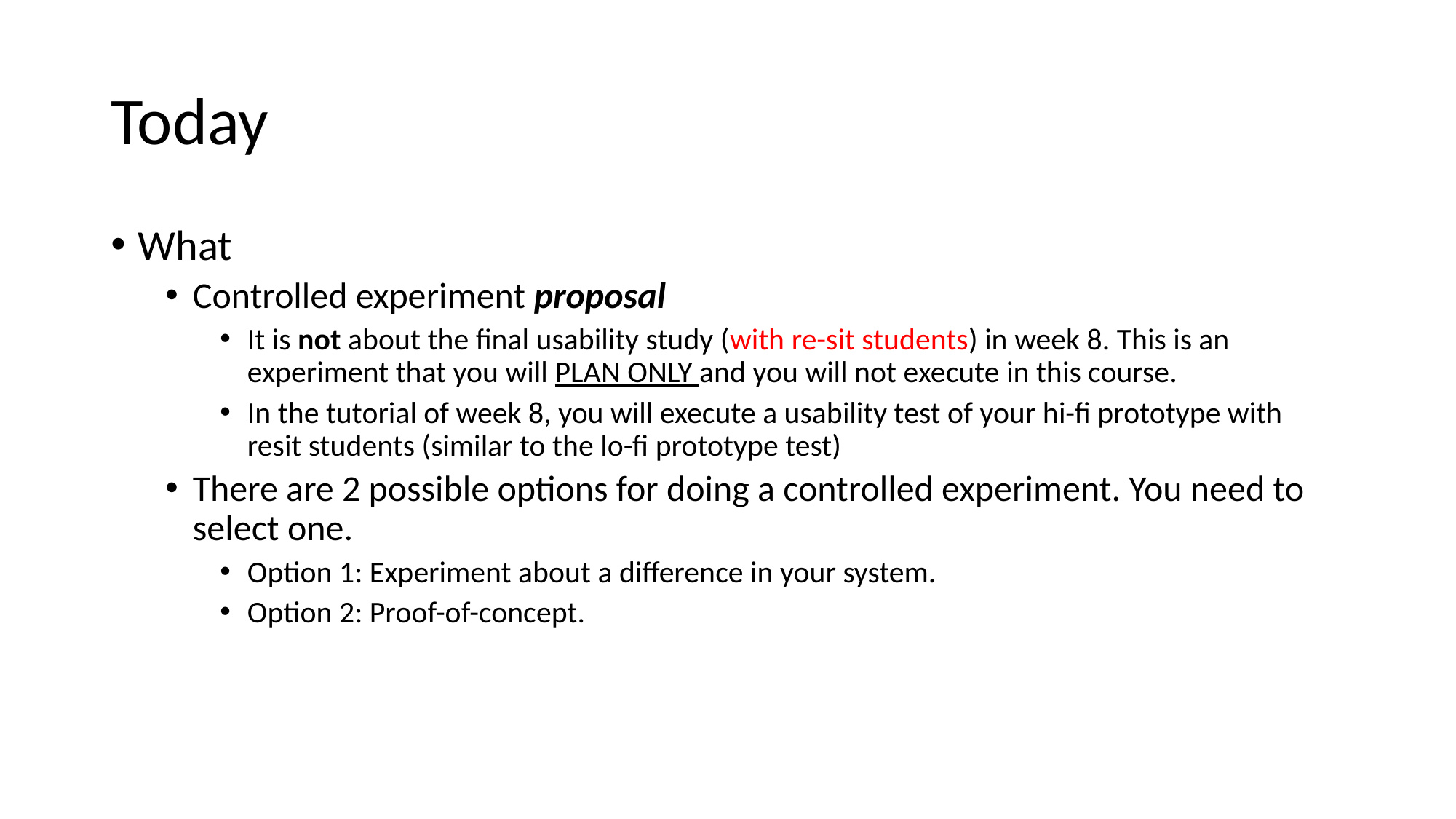

# Today
What
Controlled experiment proposal
It is not about the final usability study (with re-sit students) in week 8. This is an experiment that you will PLAN ONLY and you will not execute in this course.
In the tutorial of week 8, you will execute a usability test of your hi-fi prototype with resit students (similar to the lo-fi prototype test)
There are 2 possible options for doing a controlled experiment. You need to select one.
Option 1: Experiment about a difference in your system.
Option 2: Proof-of-concept.